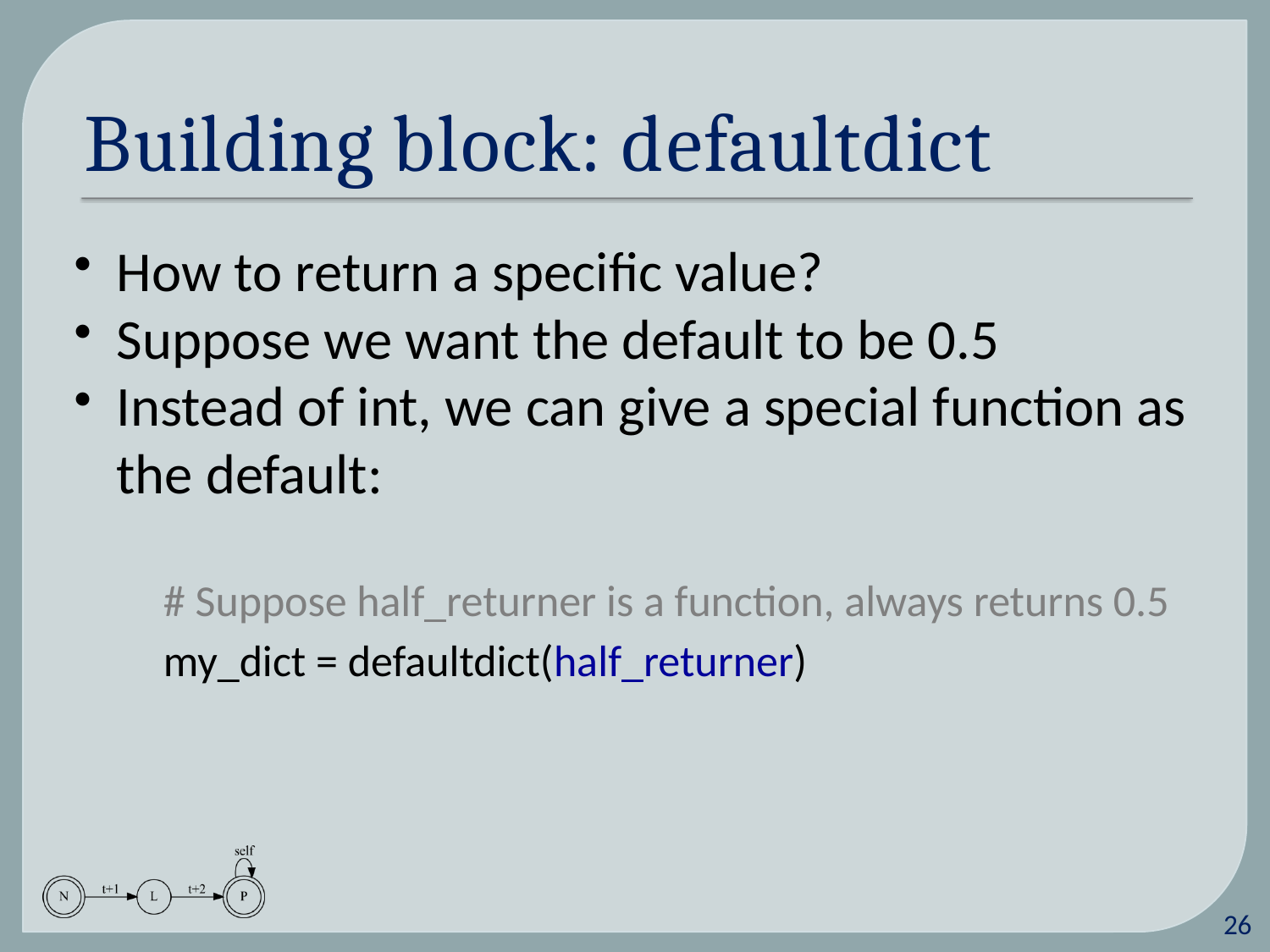

# Building block: defaultdict
How to return a specific value?
Suppose we want the default to be 0.5
Instead of int, we can give a special function as the default:

# Suppose half_returner is a function, always returns 0.5
my_dict = defaultdict(half_returner)

26